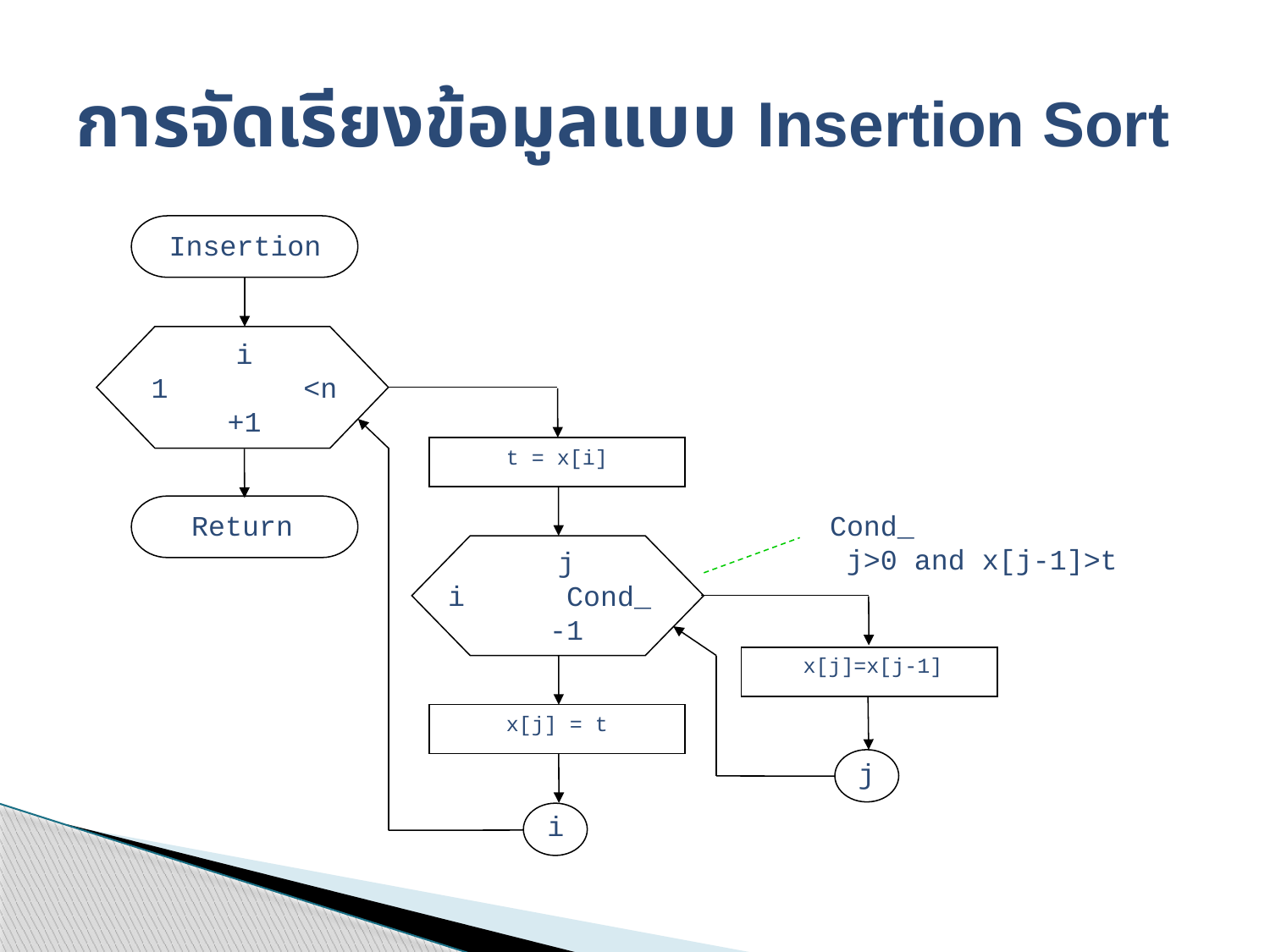

# การจัดเรียงข้อมูลแบบ Insertion Sort

Insertion

i
1        <n
+1

t = x[i]

Return
Cond_
 j>0 and x[j-1]>t

j
i      Cond_
-1
x[j]=x[j-1]

x[j] = t

j
i